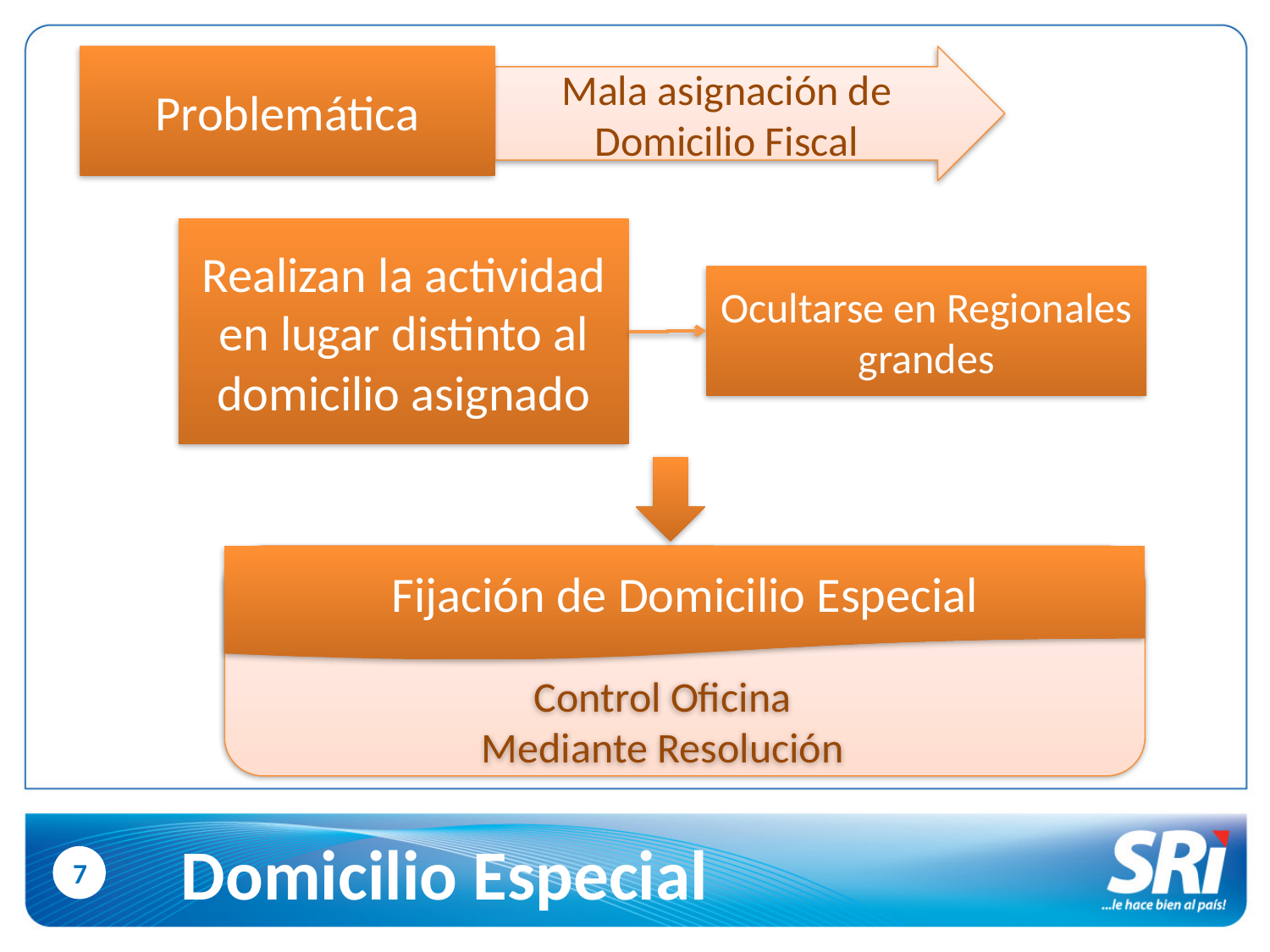

Problemática
Mala asignación de Domicilio Fiscal
Realizan la actividad en lugar distinto al domicilio asignado
Ocultarse en Regionales grandes

Fijación de Domicilio Especial

Control Oficina Mediante Resolución
Domicilio Especial

7